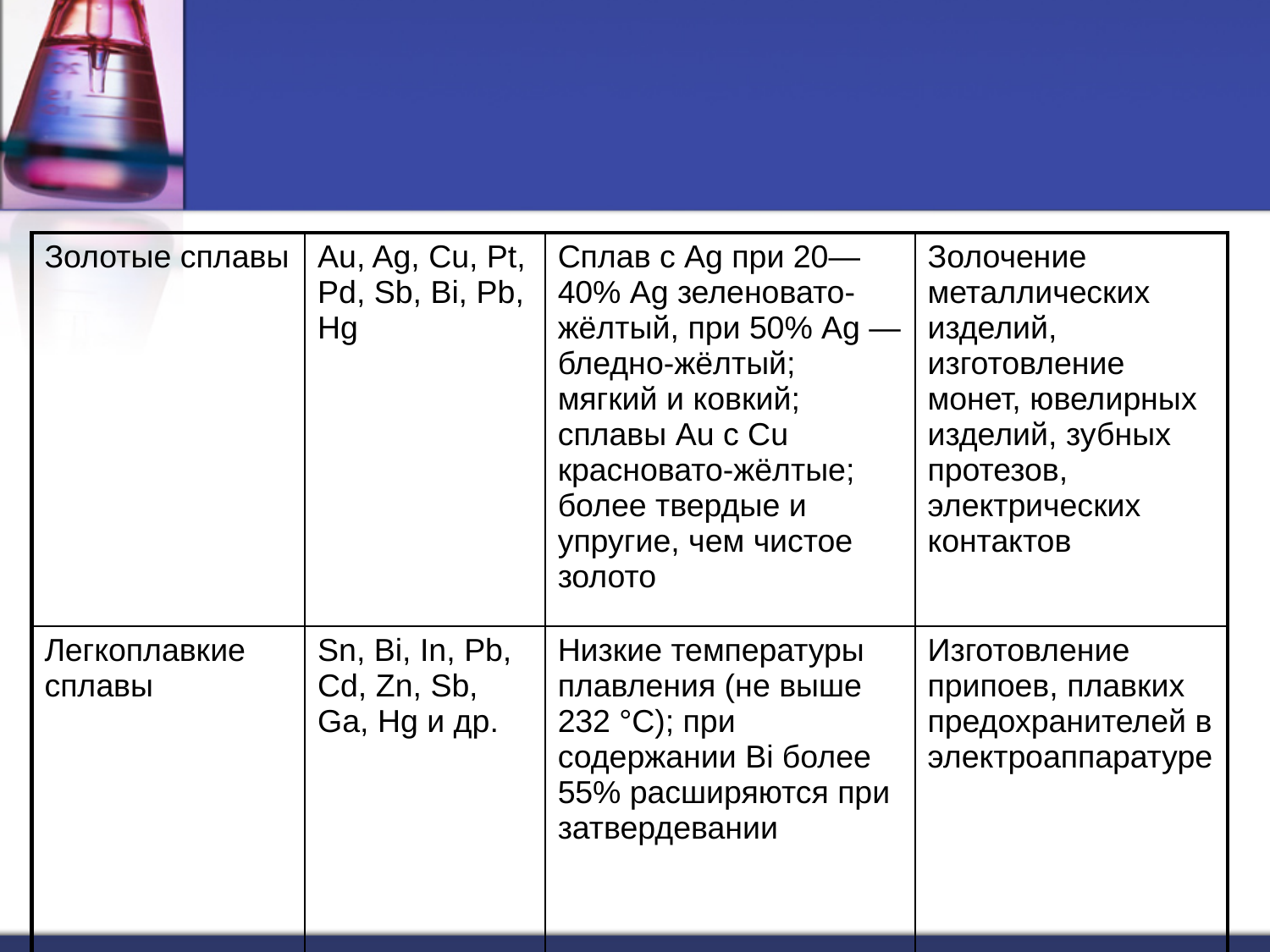

#
| Золотые сплавы | Au, Ag, Cu, Pt, Pd, Sb, Bi, Pb, Hg | Сплав с Ag при 20—40% Ag зеленовато-жёлтый, при 50% Ag — бледно-жёлтый; мягкий и ковкий; сплавы Au с Cu красновато-жёлтые; более твердые и упругие, чем чистое золото | Золочение металлических изделий, изготовление монет, ювелирных изделий, зубных протезов, электрических контактов |
| --- | --- | --- | --- |
| Легкоплавкие сплавы | Sn, Bi, In, Pb, Cd, Zn, Sb, Ga, Hg и др. | Низкие температуры плавления (не выше 232 °С); при содержании Bi более 55% расширяются при затвердевании | Изготовление припоев, плавких предохранителей в электроаппаратуре |